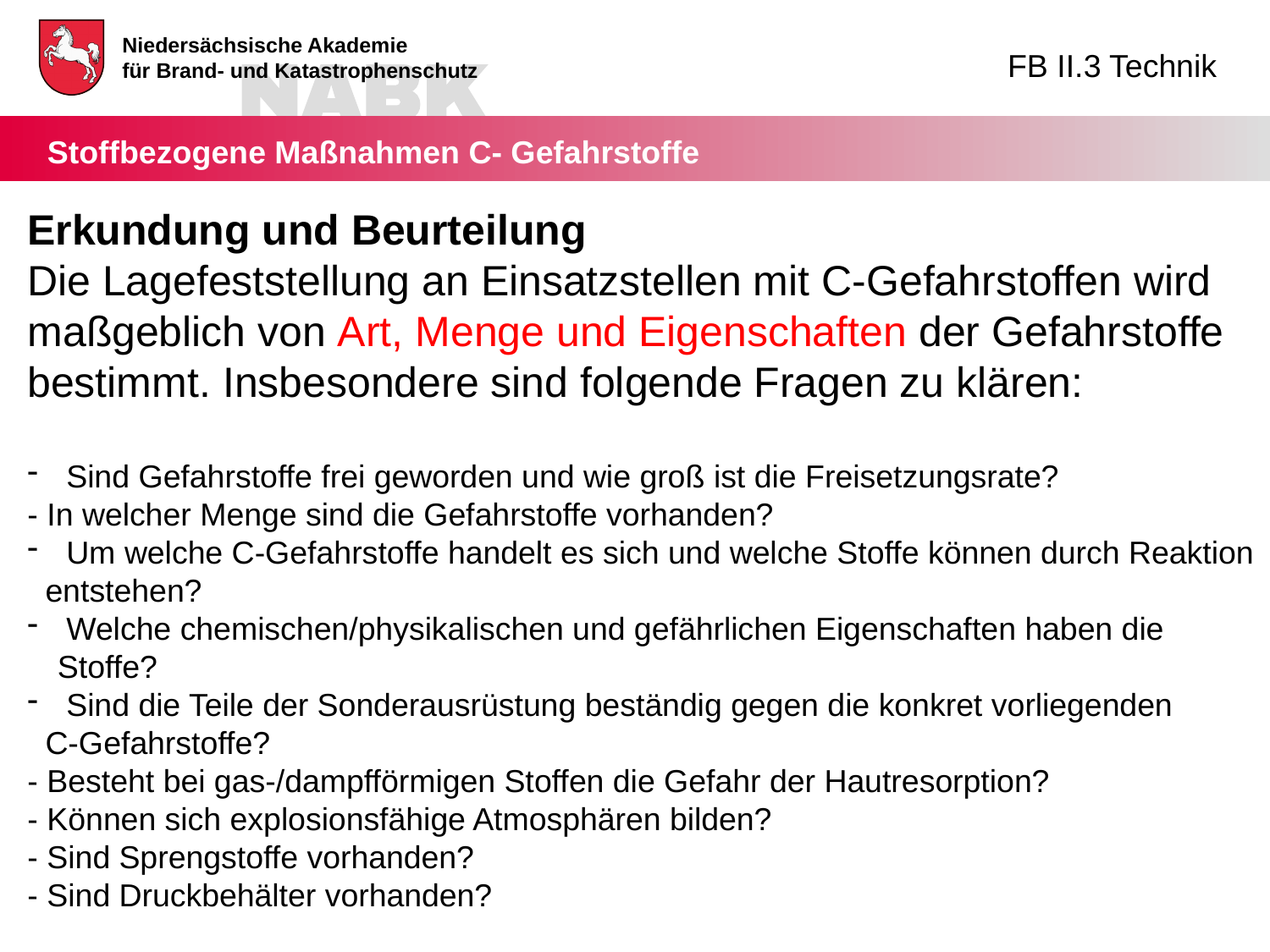

Erkundung und Beurteilung
Die Lagefeststellung an Einsatzstellen mit C-Gefahrstoffen wird maßgeblich von Art, Menge und Eigenschaften der Gefahrstoffe bestimmt. Insbesondere sind folgende Fragen zu klären:

 Sind Gefahrstoffe frei geworden und wie groß ist die Freisetzungsrate?
- In welcher Menge sind die Gefahrstoffe vorhanden?
 Um welche C-Gefahrstoffe handelt es sich und welche Stoffe können durch Reaktion
  entstehen?
 Welche chemischen/physikalischen und gefährlichen Eigenschaften haben die Stoffe?
 Sind die Teile der Sonderausrüstung beständig gegen die konkret vorliegenden
  C-Gefahrstoffe?
- Besteht bei gas-/dampfförmigen Stoffen die Gefahr der Hautresorption?
- Können sich explosionsfähige Atmosphären bilden?
- Sind Sprengstoffe vorhanden?
- Sind Druckbehälter vorhanden?